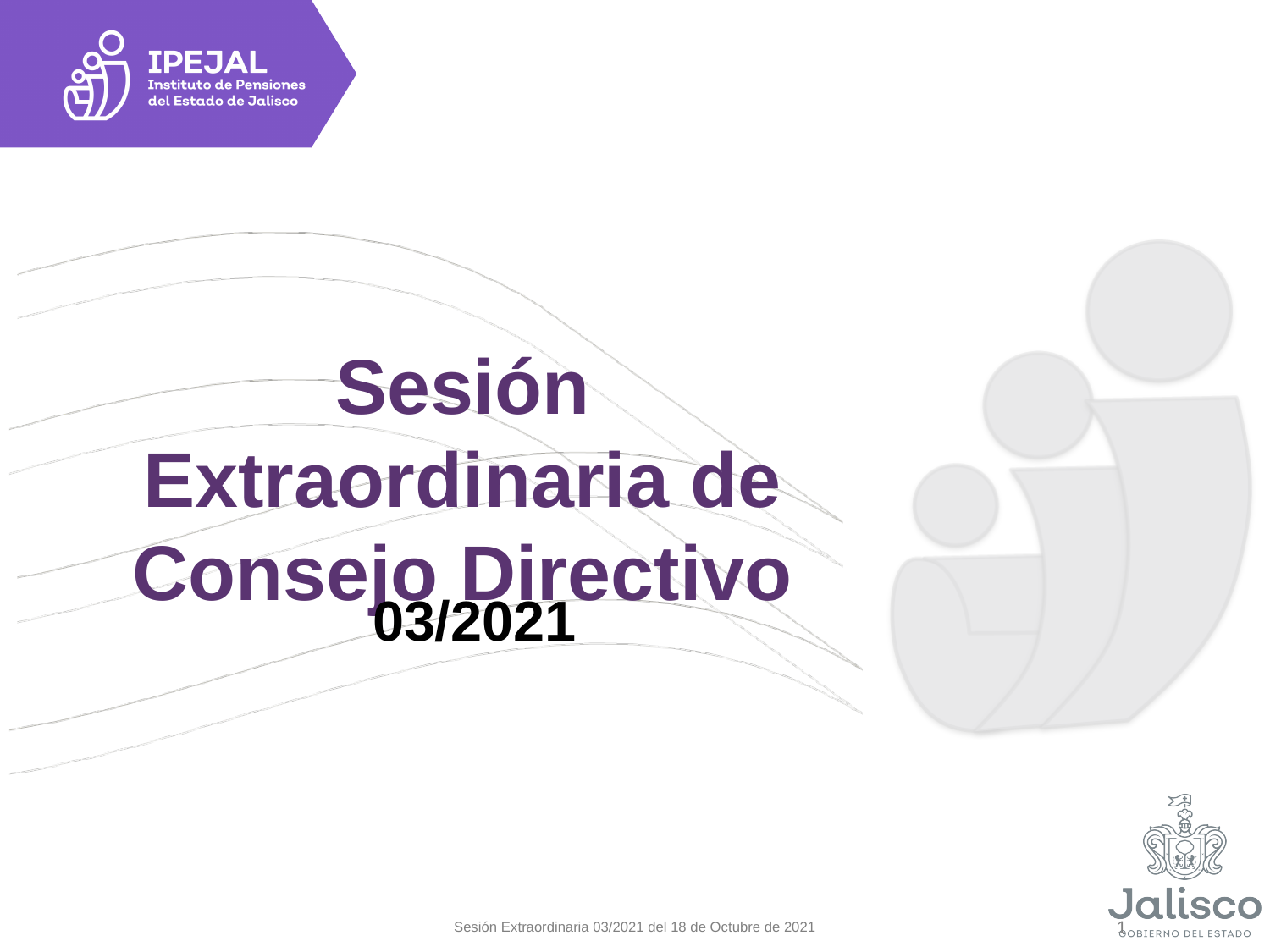

# Sesión Extraordinaria de Consejo Directivo
03/2021
Sesión Extraordinaria 03/2021 del 18 de Octubre de 2021
1